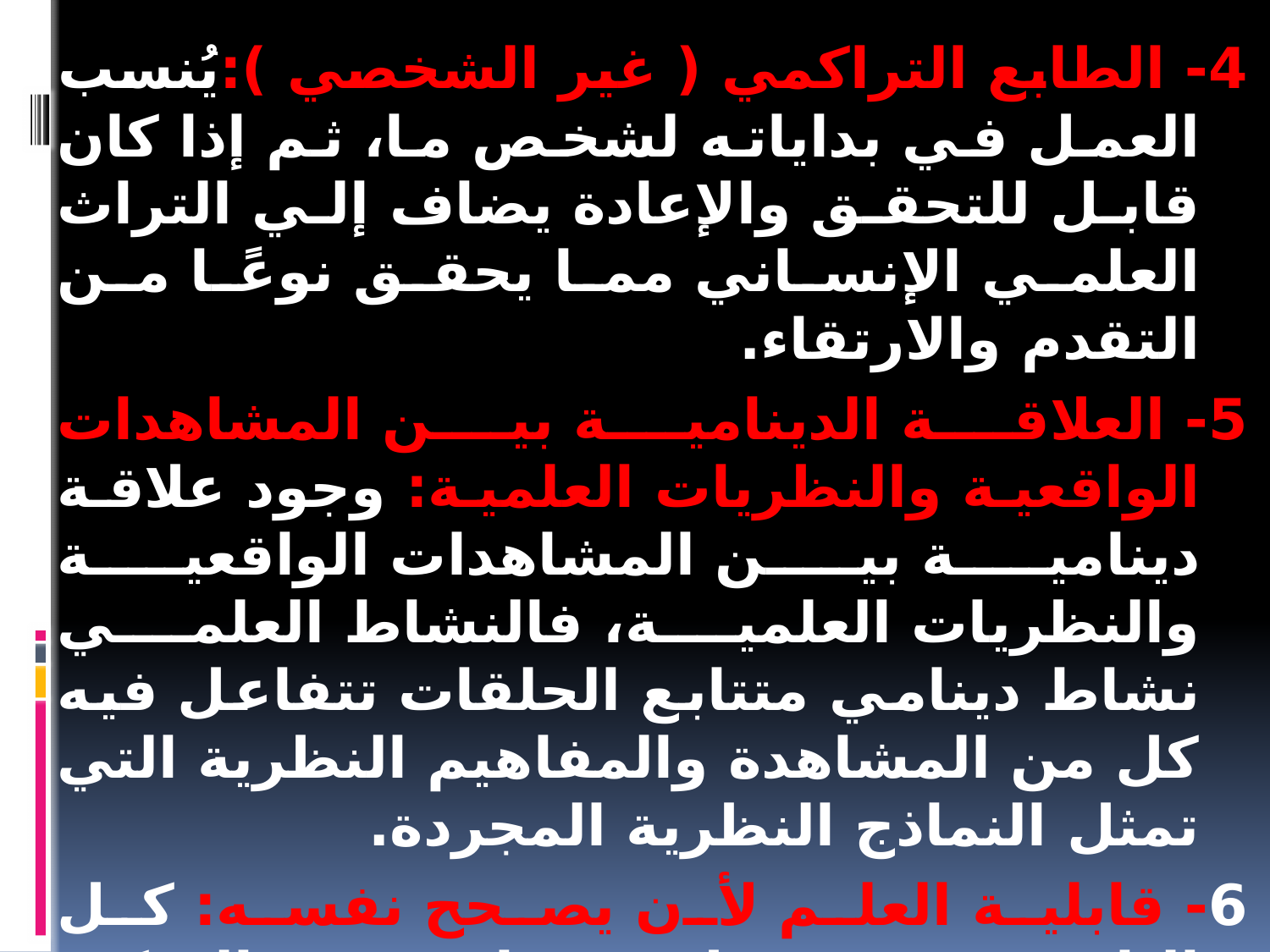

4- الطابع التراكمي ( غير الشخصي ):يُنسب العمل في بداياته لشخص ما، ثم إذا كان قابل للتحقق والإعادة يضاف إلي التراث العلمي الإنساني مما يحقق نوعًا من التقدم والارتقاء.
5- العلاقة الدينامية بين المشاهدات الواقعية والنظريات العلمية: وجود علاقة دينامية بين المشاهدات الواقعية والنظريات العلمية، فالنشاط العلمي نشاط دينامي متتابع الحلقات تتفاعل فيه كل من المشاهدة والمفاهيم النظرية التي تمثل النماذج النظرية المجردة.
6- قابلية العلم لأن يصحح نفسه: كل الباحثين يتبعون طريقة واحدة في التفكير ومنهج واحد فتصحح البحوث التحققية أخطاء سابقتها.
7 ـ القابلية للاستعادة: وتعني الحصول على نفس النتائج عند إعادة إجراء التجربة مرة أخرى في ظل تطابق الموقف التجريبي.